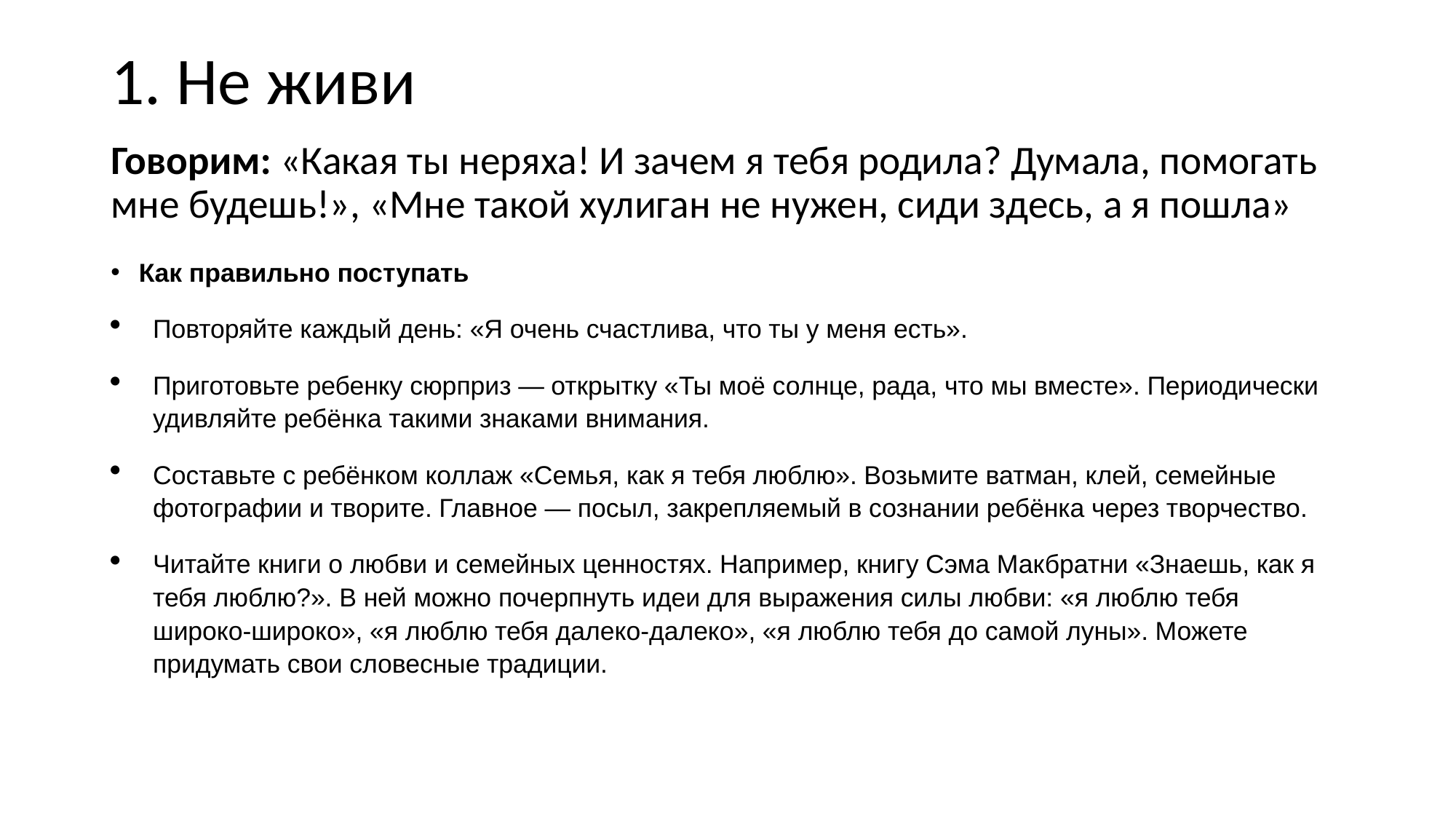

# 1. Не живи
Говорим: «Какая ты неряха! И зачем я тебя родила? Думала, помогать мне будешь!», «Мне такой хулиган не нужен, сиди здесь, а я пошла»
Как правильно поступать
Повторяйте каждый день: «Я очень счастлива, что ты у меня есть».
Приготовьте ребенку сюрприз — открытку «Ты моё солнце, рада, что мы вместе». Периодически удивляйте ребёнка такими знаками внимания.
Составьте с ребёнком коллаж «Семья, как я тебя люблю». Возьмите ватман, клей, семейные фотографии и творите. Главное — посыл, закрепляемый в сознании ребёнка через творчество.
Читайте книги о любви и семейных ценностях. Например, книгу Сэма Макбратни «Знаешь, как я тебя люблю?». В ней можно почерпнуть идеи для выражения силы любви: «я люблю тебя широко-широко», «я люблю тебя далеко-далеко», «я люблю тебя до самой луны». Можете придумать свои словесные традиции.